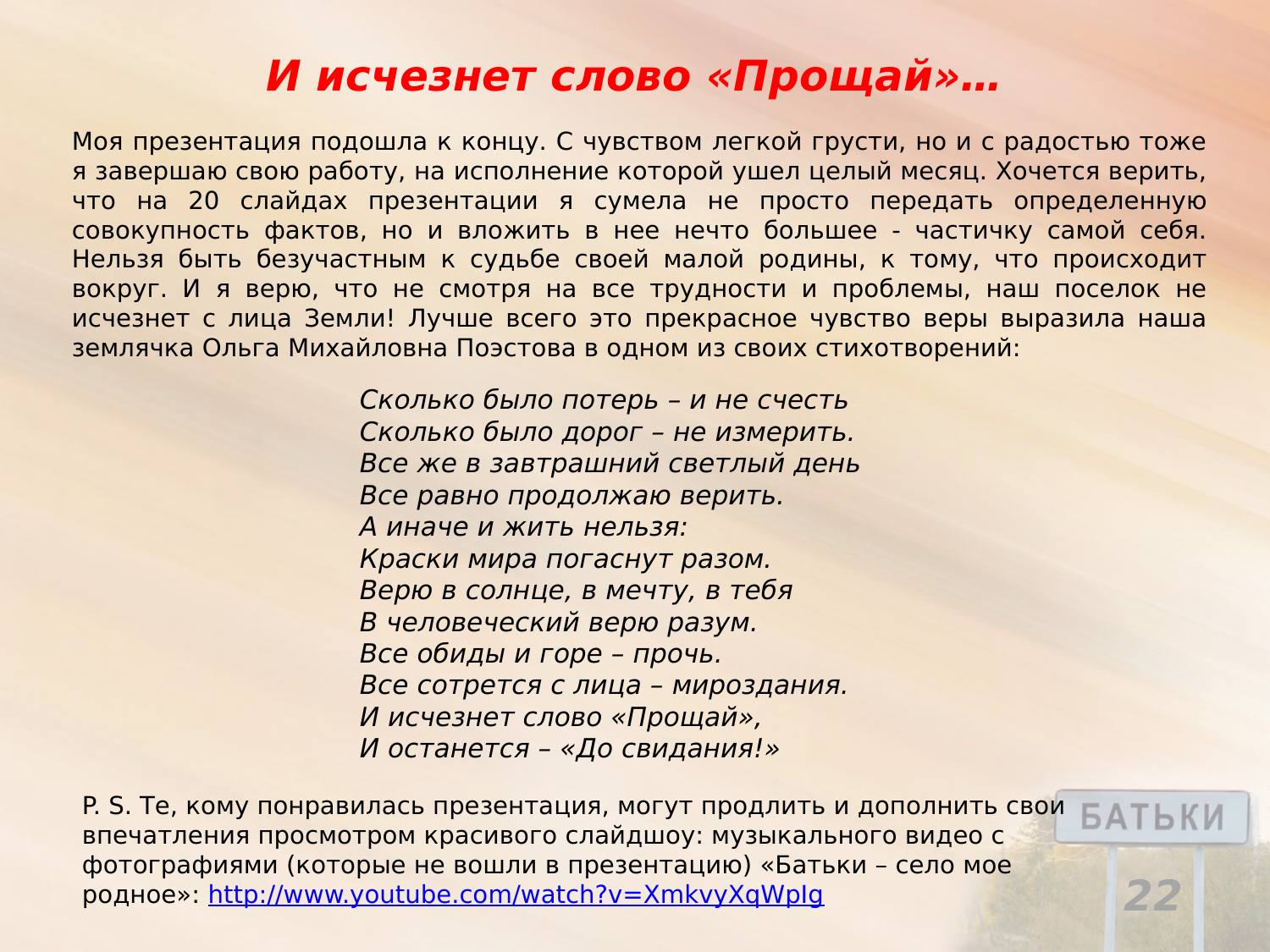

# И исчезнет слово «Прощай»…
Моя презентация подошла к концу. С чувством легкой грусти, но и с радостью тоже я завершаю свою работу, на исполнение которой ушел целый месяц. Хочется верить, что на 20 слайдах презентации я сумела не просто передать определенную совокупность фактов, но и вложить в нее нечто большее - частичку самой себя. Нельзя быть безучастным к судьбе своей малой родины, к тому, что происходит вокруг. И я верю, что не смотря на все трудности и проблемы, наш поселок не исчезнет с лица Земли! Лучше всего это прекрасное чувство веры выразила наша землячка Ольга Михайловна Поэстова в одном из своих стихотворений:
Сколько было потерь – и не счесть
Сколько было дорог – не измерить.
Все же в завтрашний светлый день
Все равно продолжаю верить.
А иначе и жить нельзя:
Краски мира погаснут разом.
Верю в солнце, в мечту, в тебя
В человеческий верю разум.
Все обиды и горе – прочь.
Все сотрется с лица – мироздания.
И исчезнет слово «Прощай»,
И останется – «До свидания!»
P. S. Те, кому понравилась презентация, могут продлить и дополнить свои впечатления просмотром красивого слайдшоу: музыкального видео с фотографиями (которые не вошли в презентацию) «Батьки – село мое родное»: http://www.youtube.com/watch?v=XmkvyXqWpIg
22